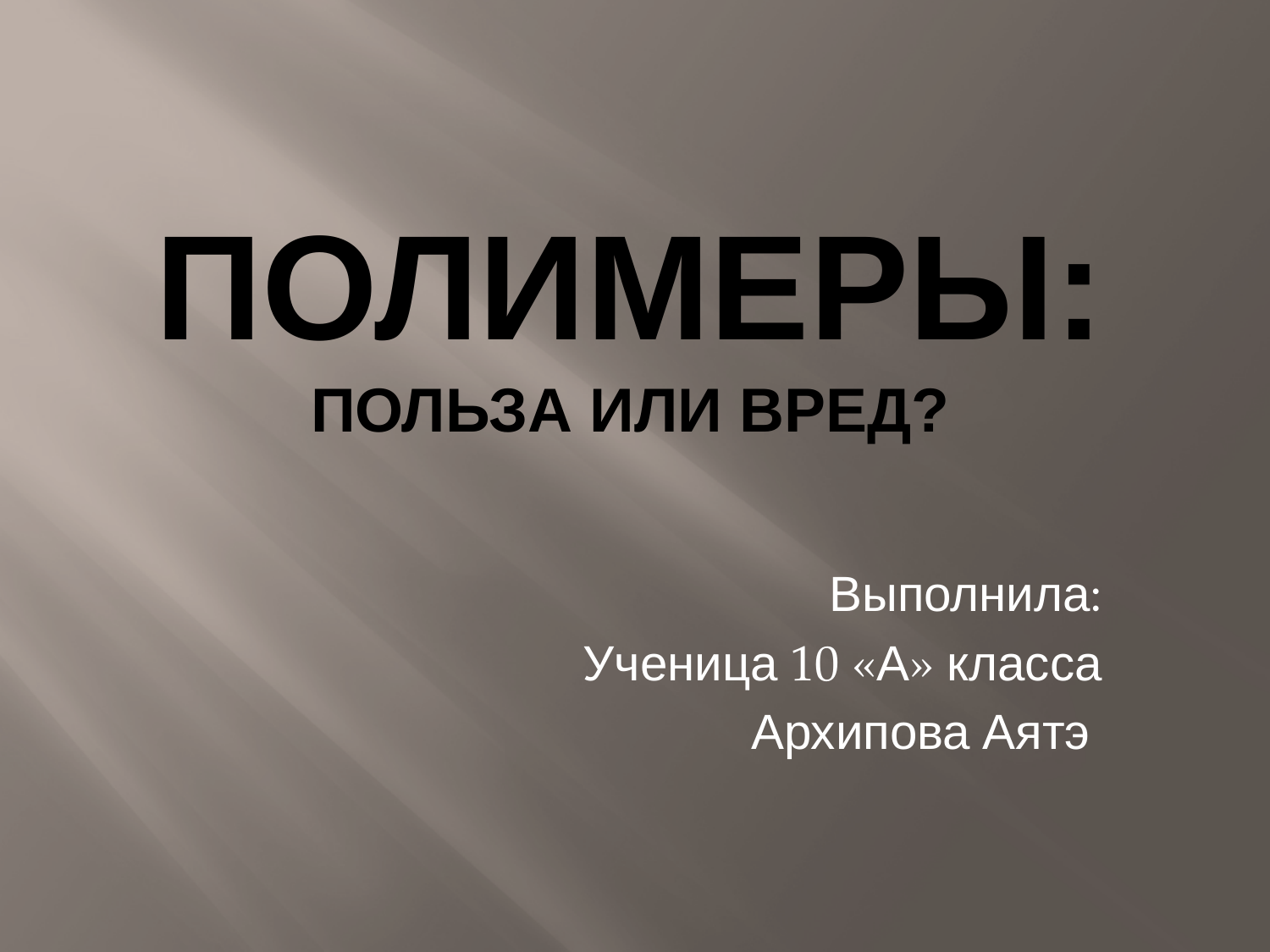

# Полимеры: польза или вред?
Выполнила:
Ученица 10 «А» класса
Архипова Аятэ